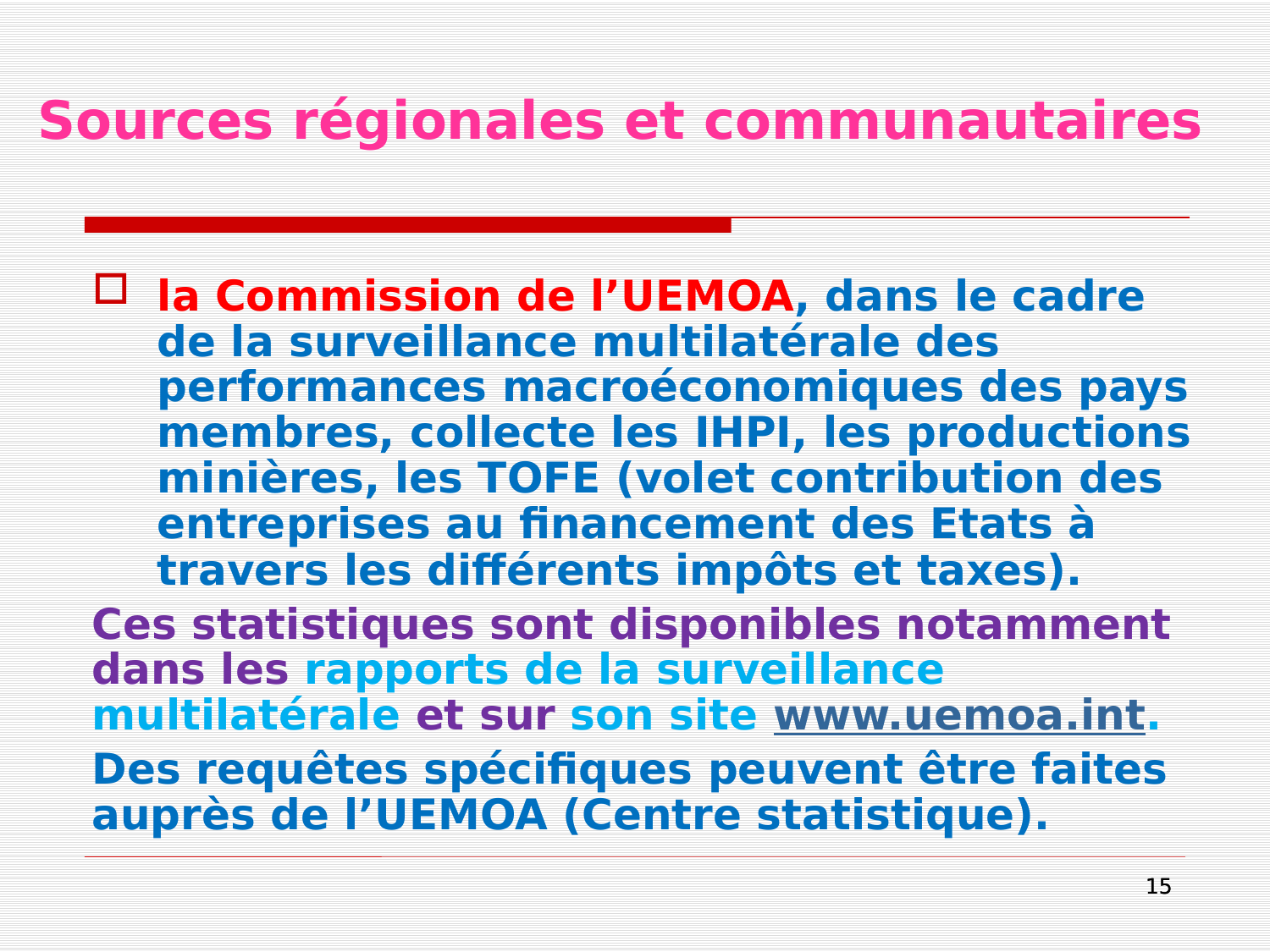

# Sources régionales et communautaires
la Commission de l’UEMOA, dans le cadre de la surveillance multilatérale des performances macroéconomiques des pays membres, collecte les IHPI, les productions minières, les TOFE (volet contribution des entreprises au financement des Etats à travers les différents impôts et taxes).
Ces statistiques sont disponibles notamment dans les rapports de la surveillance multilatérale et sur son site www.uemoa.int.
Des requêtes spécifiques peuvent être faites auprès de l’UEMOA (Centre statistique).

15
15